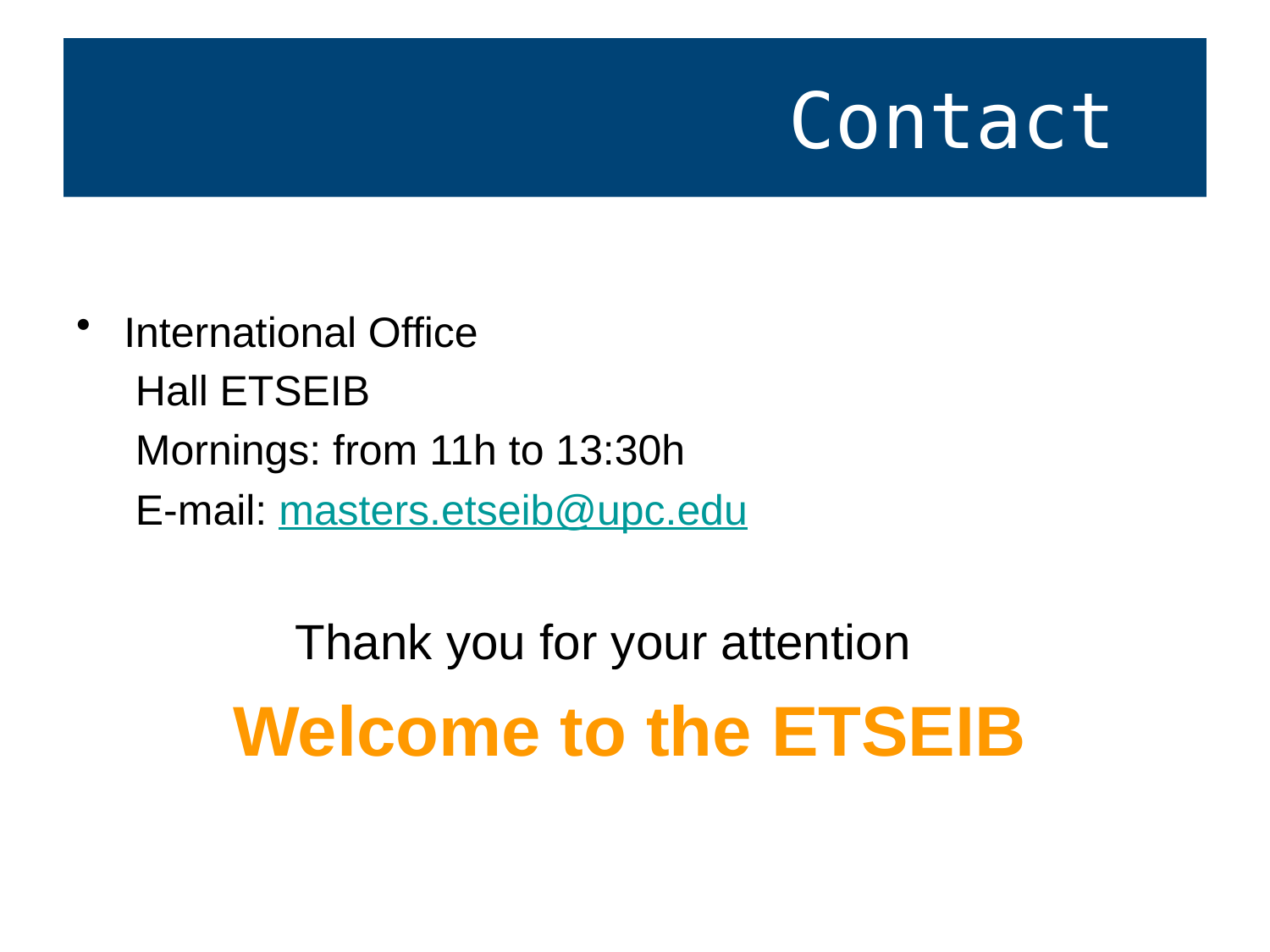

# Contact

International Office
     Hall ETSEIB
     Mornings: from 11h to 13:30h
     E-mail: masters.etseib@upc.edu

              Thank you for your attention
          Welcome to the ETSEIB